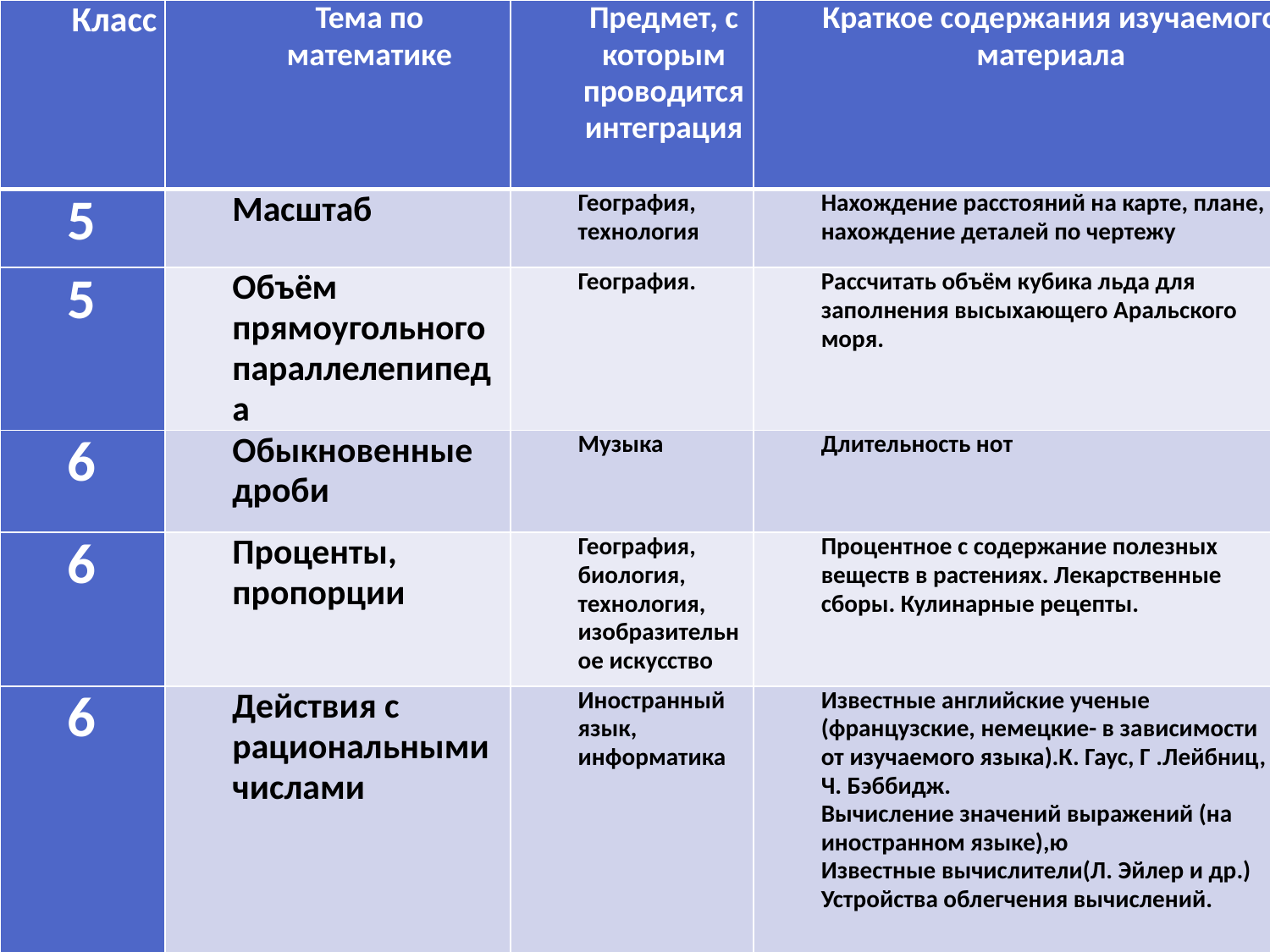

| Класс | Тема по математике | Предмет, с которым проводится интеграция | Краткое содержания изучаемого материала |
| --- | --- | --- | --- |
| 5 | Масштаб | География, технология | Нахождение расстояний на карте, плане, нахождение деталей по чертежу |
| 5 | Объём прямоугольного параллелепипеда | География. | Рассчитать объём кубика льда для заполнения высыхающего Аральского моря. |
| 6 | Обыкновенные дроби | Музыка | Длительность нот |
| 6 | Проценты, пропорции | География, биология, технология, изобразительное искусство | Процентное с содержание полезных веществ в растениях. Лекарственные сборы. Кулинарные рецепты. |
| 6 | Действия с рациональными числами | Иностранный язык, информатика | Известные английские ученые (французские, немецкие- в зависимости от изучаемого языка).К. Гаус, Г .Лейбниц, Ч. Бэббидж. Вычисление значений выражений (на иностранном языке),ю Известные вычислители(Л. Эйлер и др.) Устройства облегчения вычислений. |